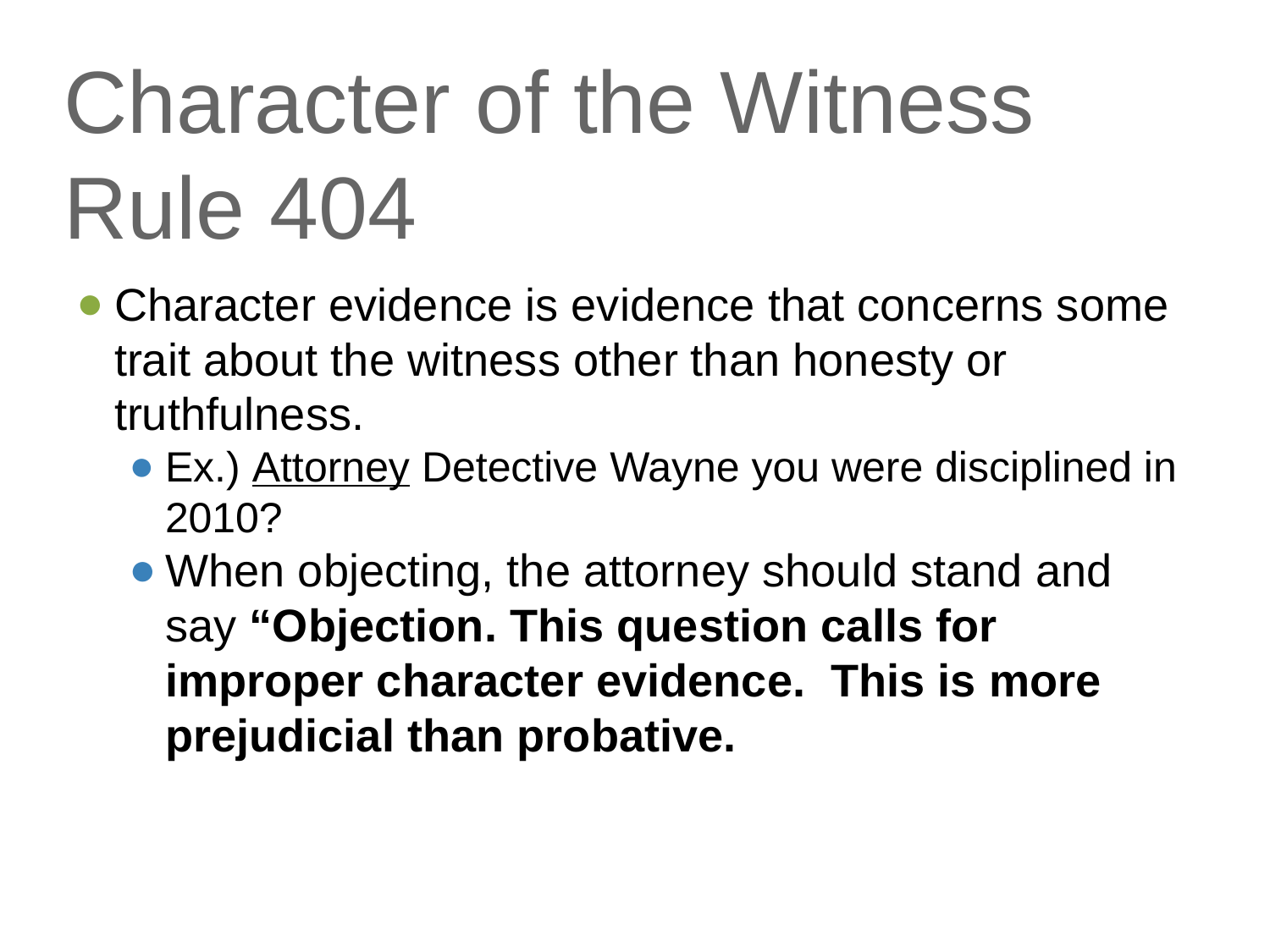

# Character of the Witness Rule 404
Character evidence is evidence that concerns some trait about the witness other than honesty or truthfulness.
Ex.) Attorney Detective Wayne you were disciplined in 2010?
When objecting, the attorney should stand and say “Objection. This question calls for improper character evidence.  This is more prejudicial than probative.